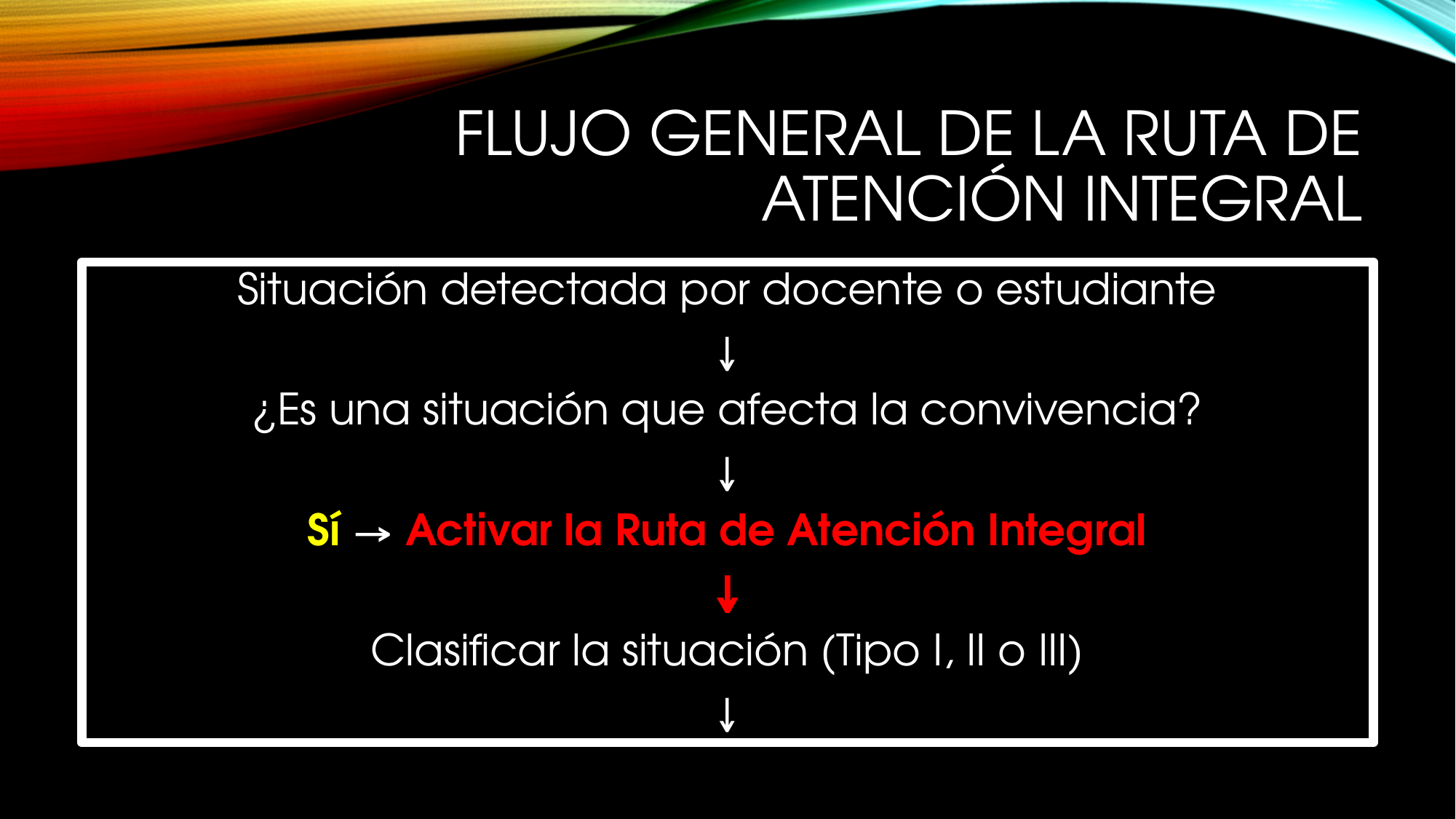

# Flujo General de la Ruta de Atención Integral
Situación detectada por docente o estudiante
↓
¿Es una situación que afecta la convivencia?
↓
Sí → Activar la Ruta de Atención Integral
↓
Clasificar la situación (Tipo I, II o III)
↓